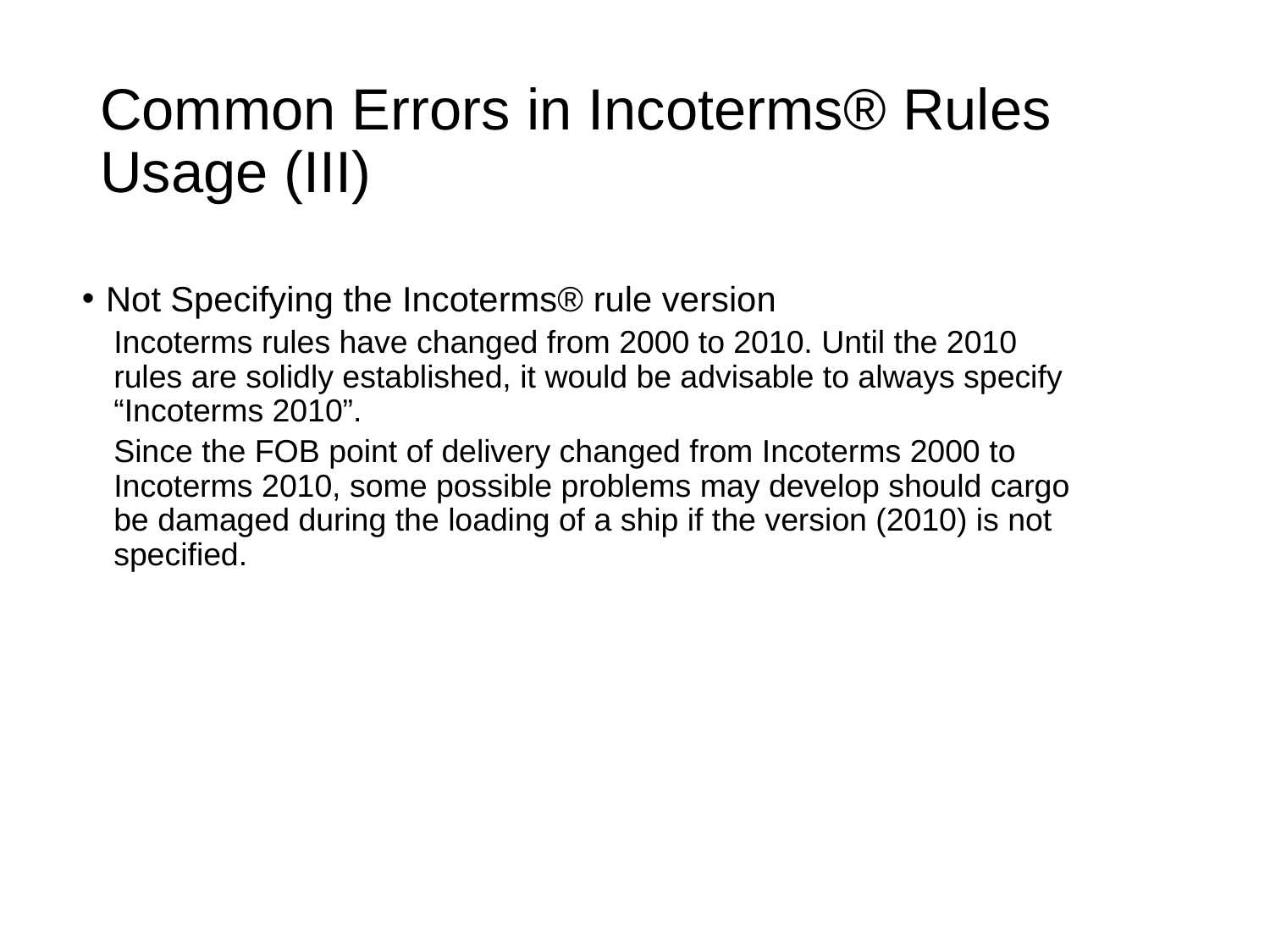

# Common Errors in Incoterms® Rules Usage (III)
Not Specifying the Incoterms® rule version
Incoterms rules have changed from 2000 to 2010. Until the 2010 rules are solidly established, it would be advisable to always specify “Incoterms 2010”.
Since the FOB point of delivery changed from Incoterms 2000 to Incoterms 2010, some possible problems may develop should cargo be damaged during the loading of a ship if the version (2010) is not specified.